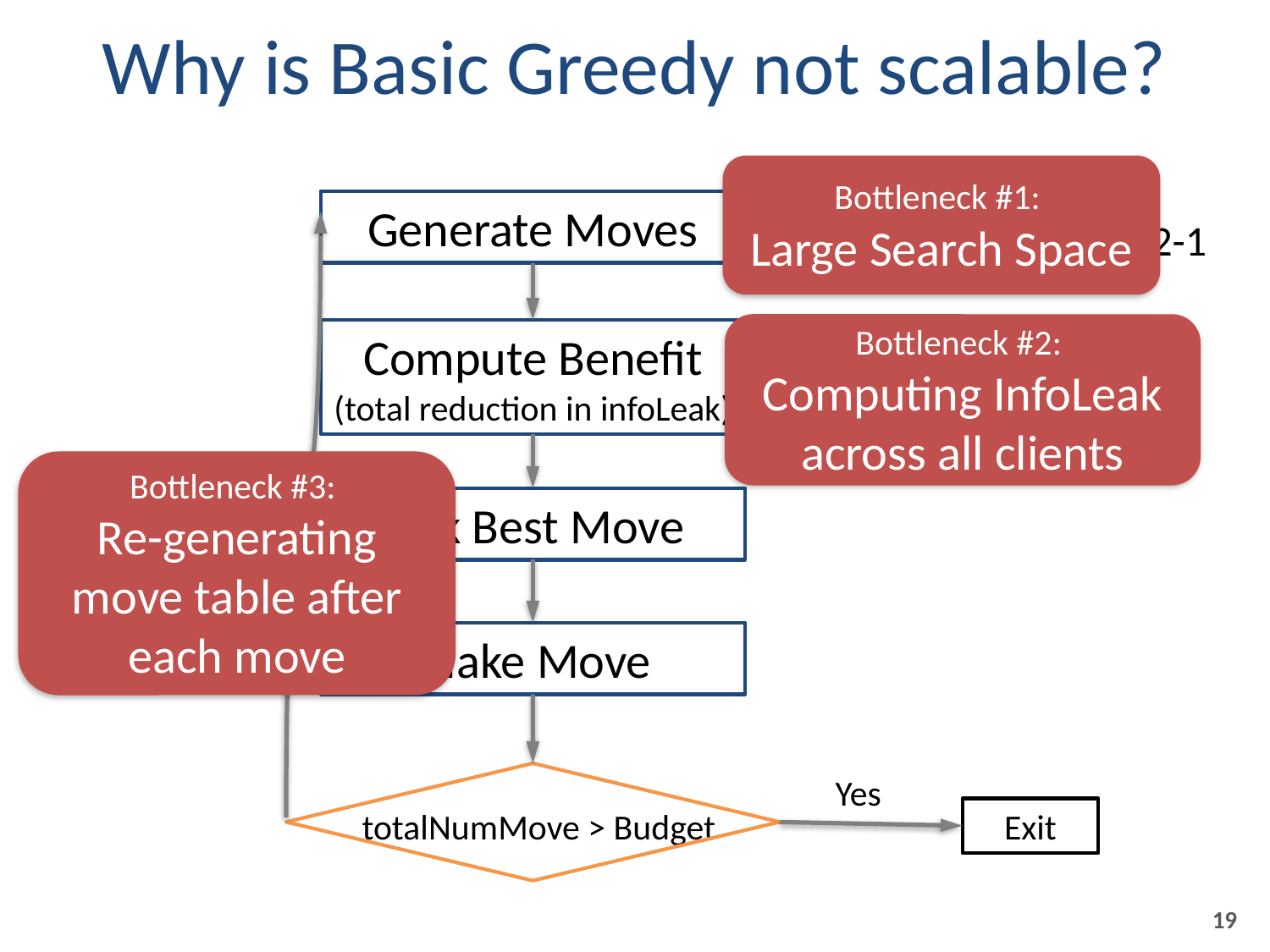

# Why is Basic Greedy not scalable?
Free Insert: 1 -> M1
Bottleneck #1:
Large Search Space
Generate Moves
Pairwise Swap: 1-2 -> 2-1
…
N-way Swap: …
Bottleneck #2:
Computing InfoLeak across all clients
Compute Benefit
(total reduction in infoLeak)
Bottleneck #3:
Re-generating move table after each move
No
Pick Best Move
Make Move

totalNumMove > Budget
Yes
Exit
19